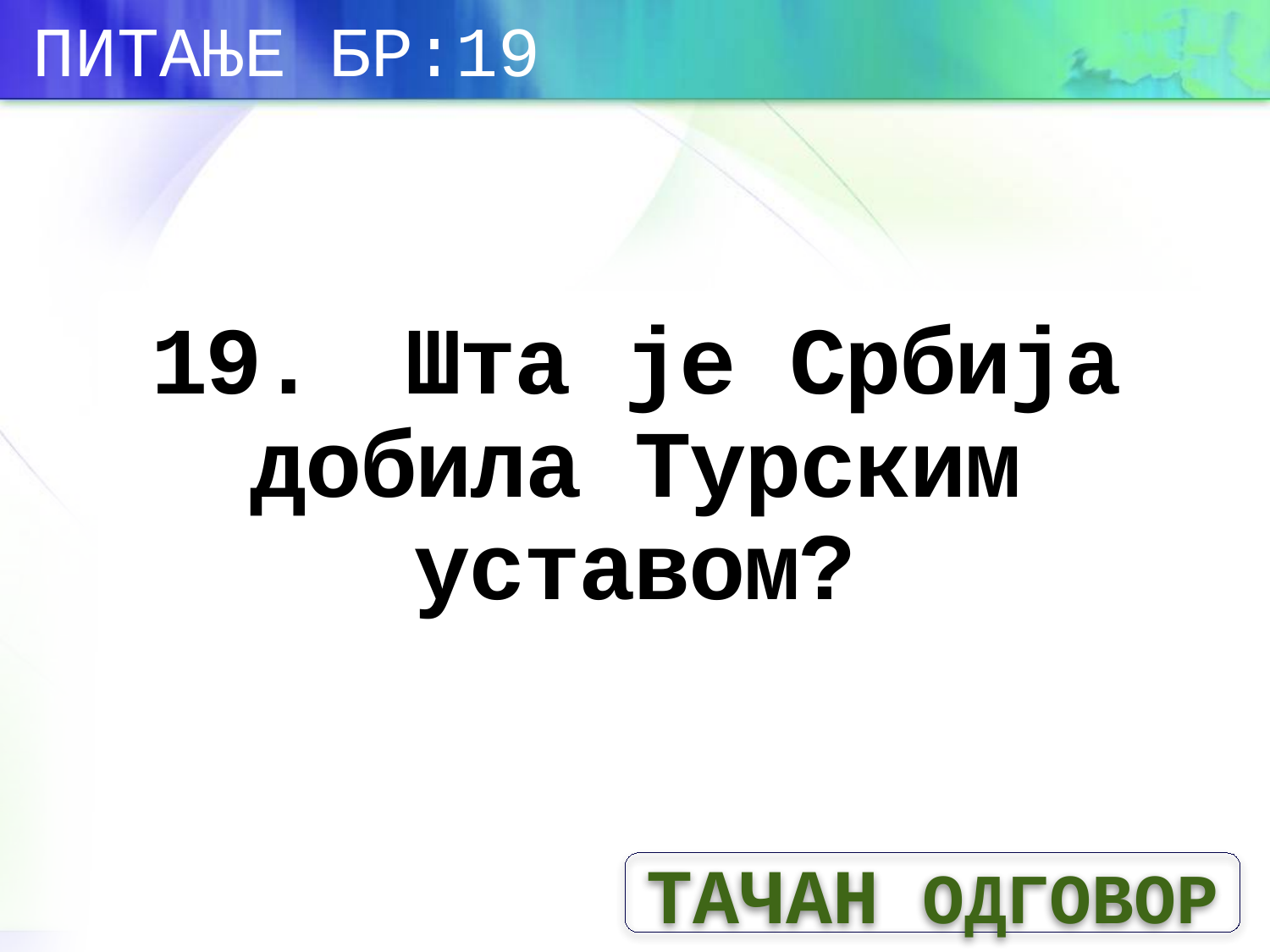

ПИТАЊЕ БР:19
# 19.	Шта је Србија добила Турским уставом?
ТАЧАН ОДГОВОР